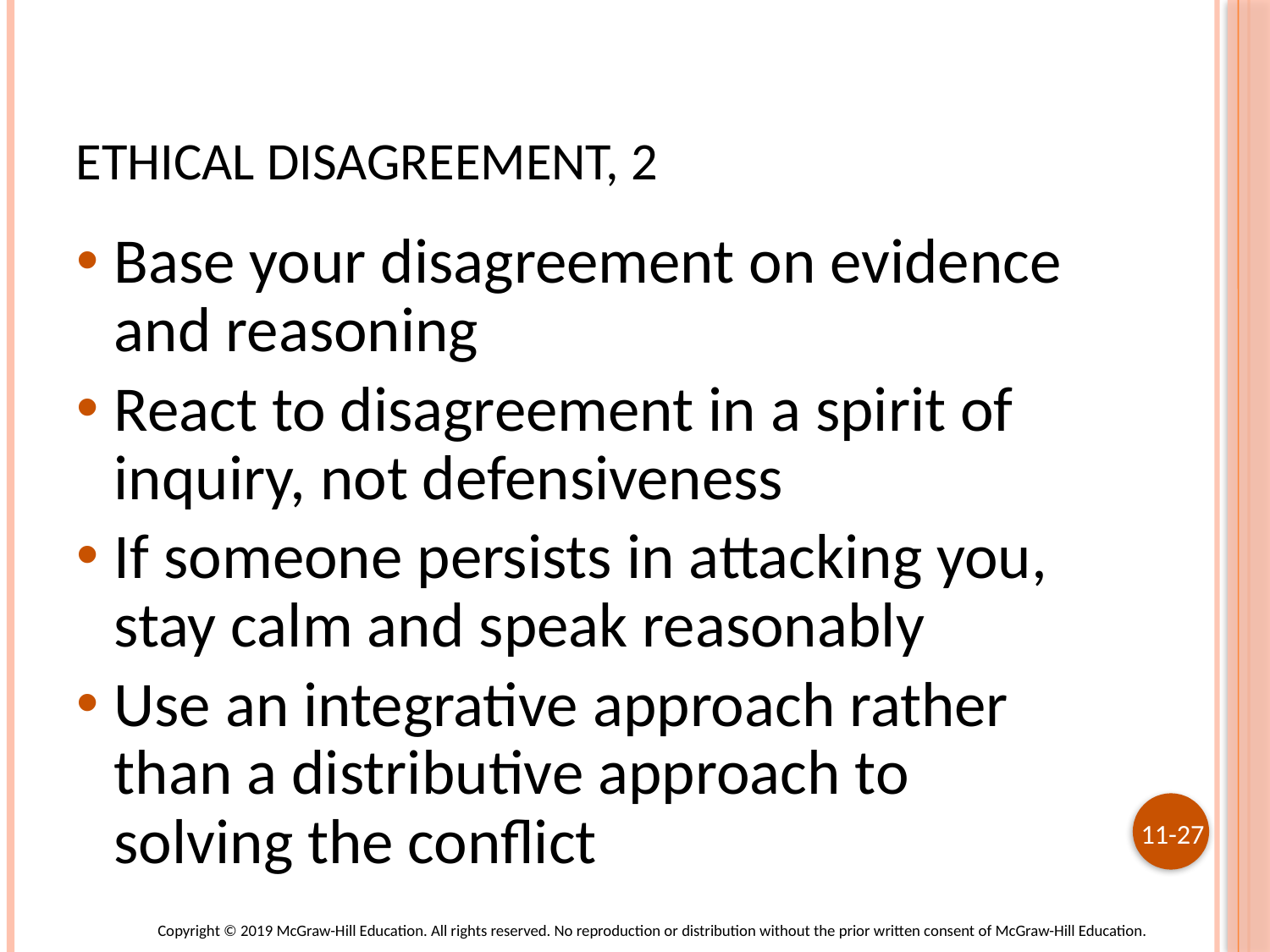

# Ethical Disagreement, 2
Base your disagreement on evidence and reasoning
React to disagreement in a spirit of inquiry, not defensiveness
If someone persists in attacking you, stay calm and speak reasonably
Use an integrative approach rather than a distributive approach to solving the conflict